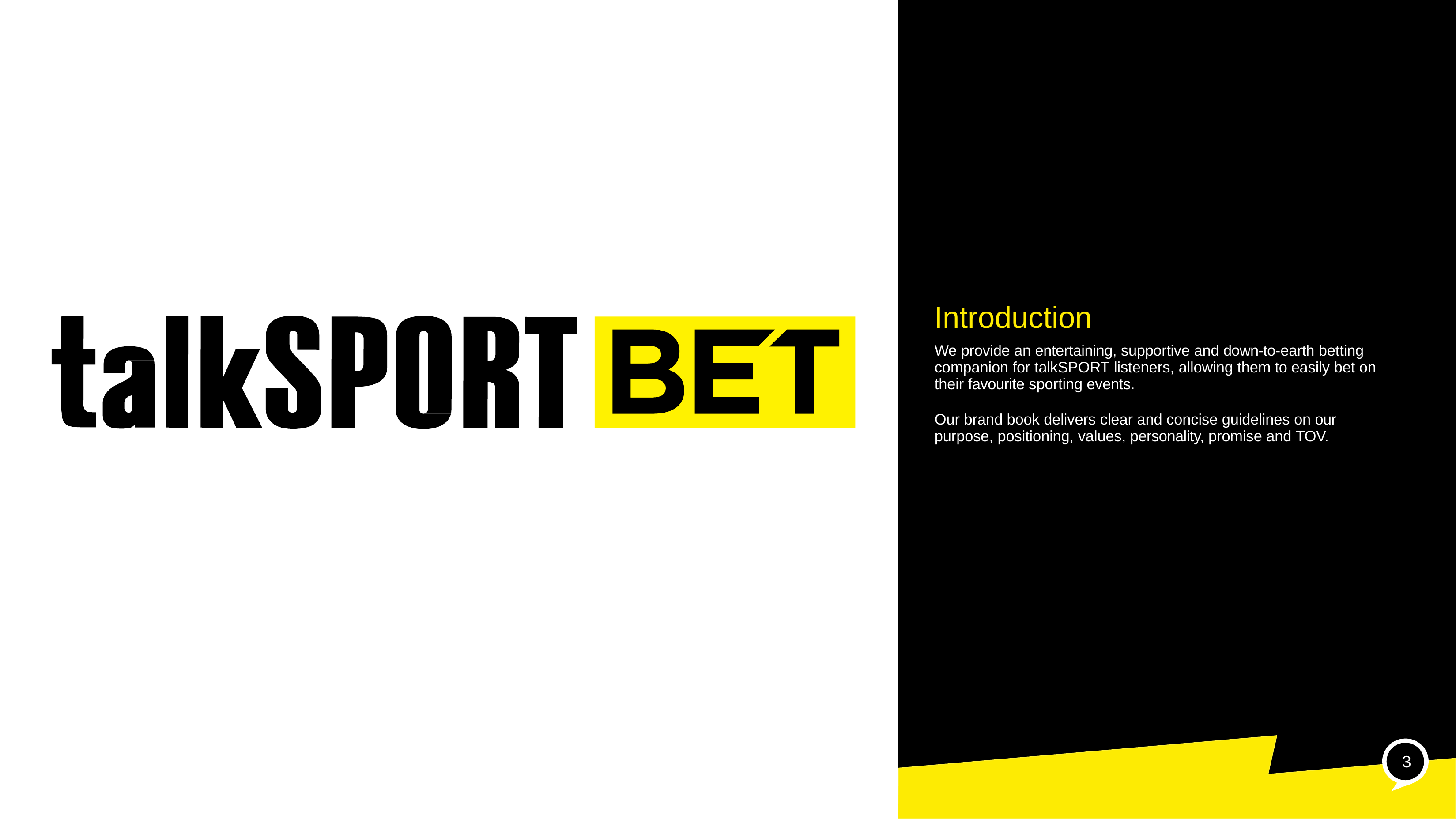

# Introduction

We provide an entertaining, supportive and down-to-earth betting companion for talkSPORT listeners, allowing them to easily bet on their favourite sporting events.

Our brand book delivers clear and concise guidelines on our purpose, positioning, values, personality, promise and TOV.

3